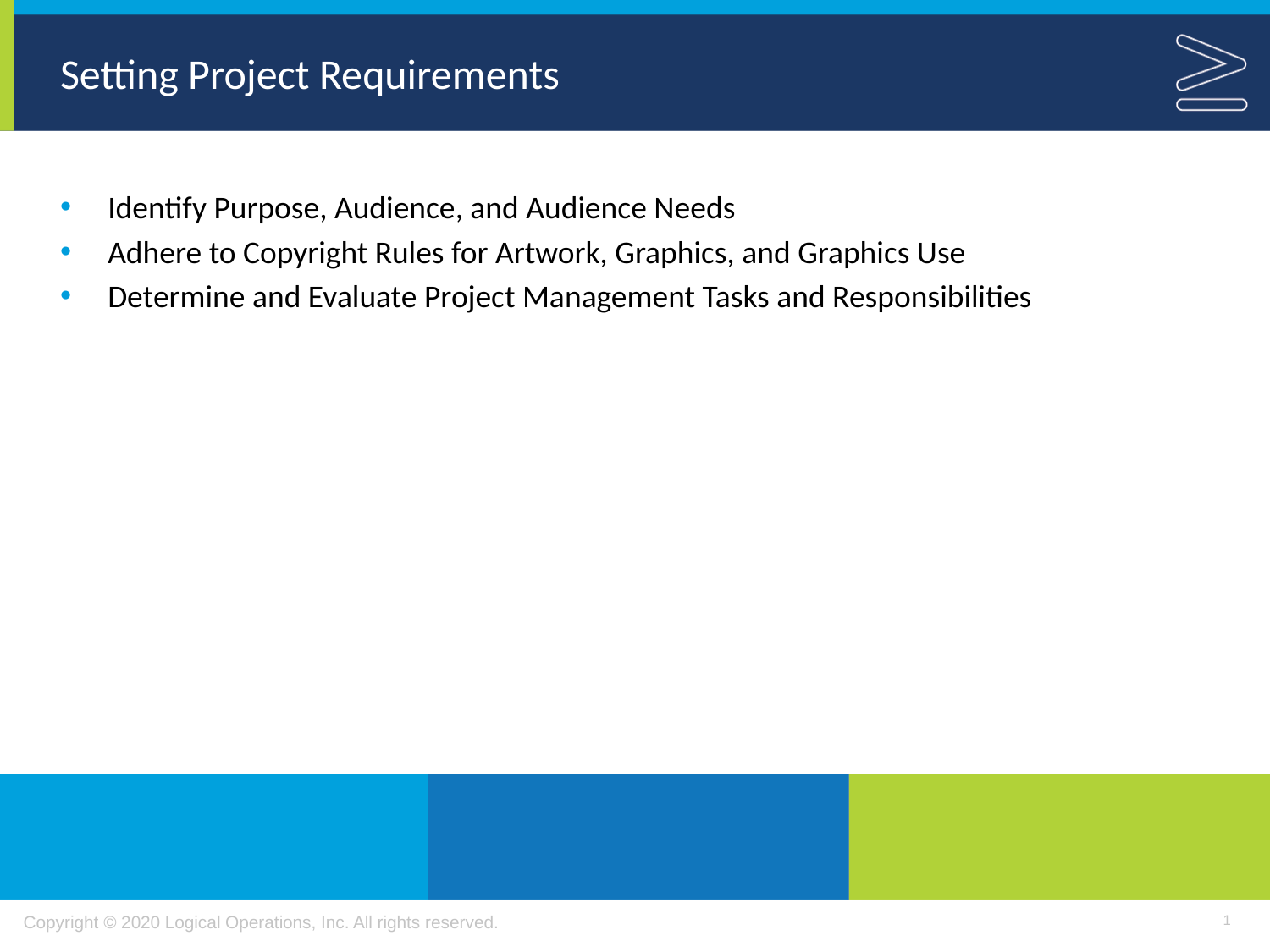

# Setting Project Requirements
Identify Purpose, Audience, and Audience Needs
Adhere to Copyright Rules for Artwork, Graphics, and Graphics Use
Determine and Evaluate Project Management Tasks and Responsibilities
1